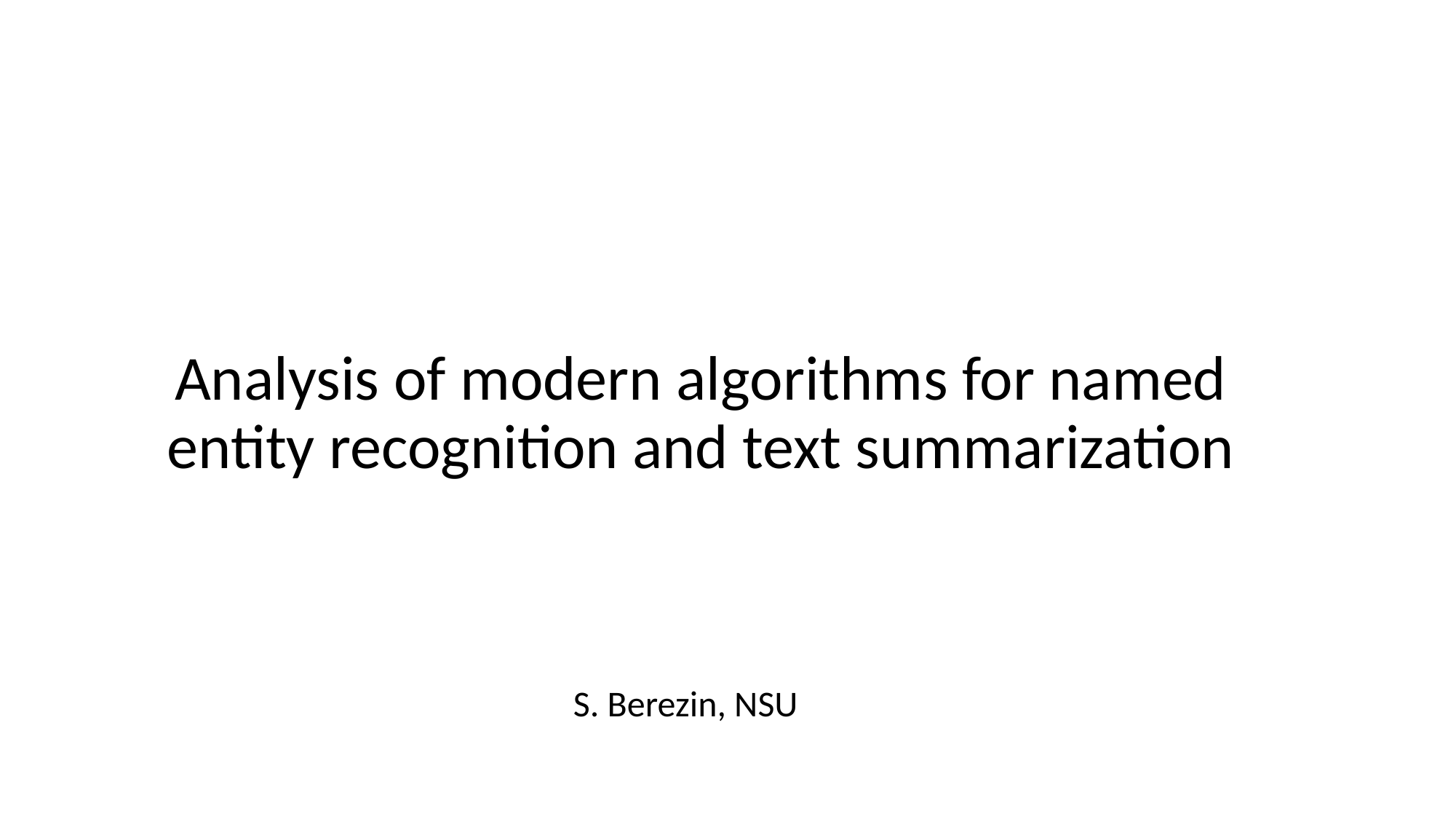

# Analysis of modern algorithms for named entity recognition and text summarization
S. Berezin, NSU